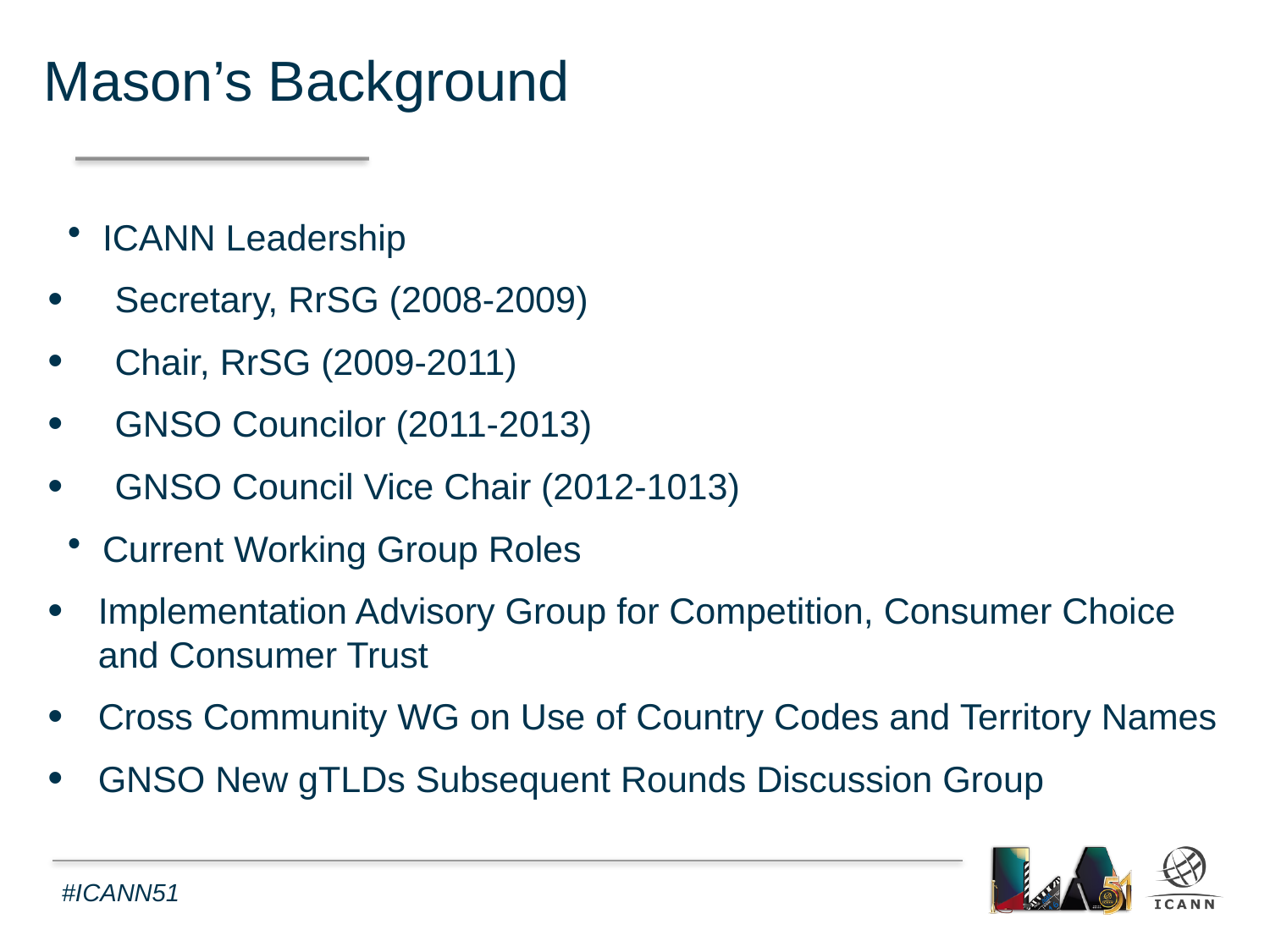

Mason’s Background
ICANN Leadership
Secretary, RrSG (2008-2009)
Chair, RrSG (2009-2011)
GNSO Councilor (2011-2013)
GNSO Council Vice Chair (2012-1013)
Current Working Group Roles
Implementation Advisory Group for Competition, Consumer Choice and Consumer Trust
Cross Community WG on Use of Country Codes and Territory Names
GNSO New gTLDs Subsequent Rounds Discussion Group